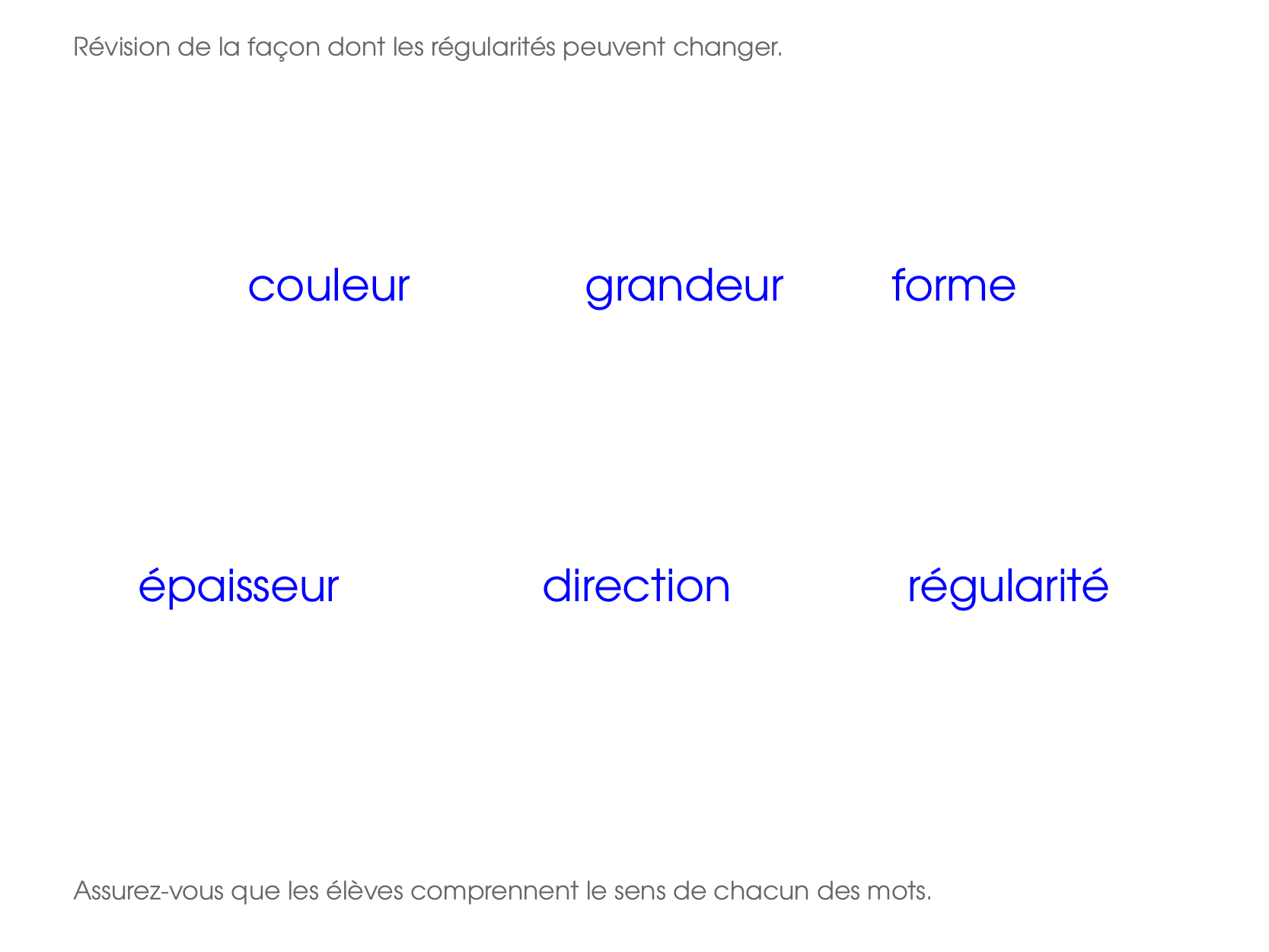

Révision de la façon dont les régularités peuvent changer.
couleur
grandeur
forme
épaisseur
direction
régularité
Assurez-vous que les élèves comprennent le sens de chacun des mots.